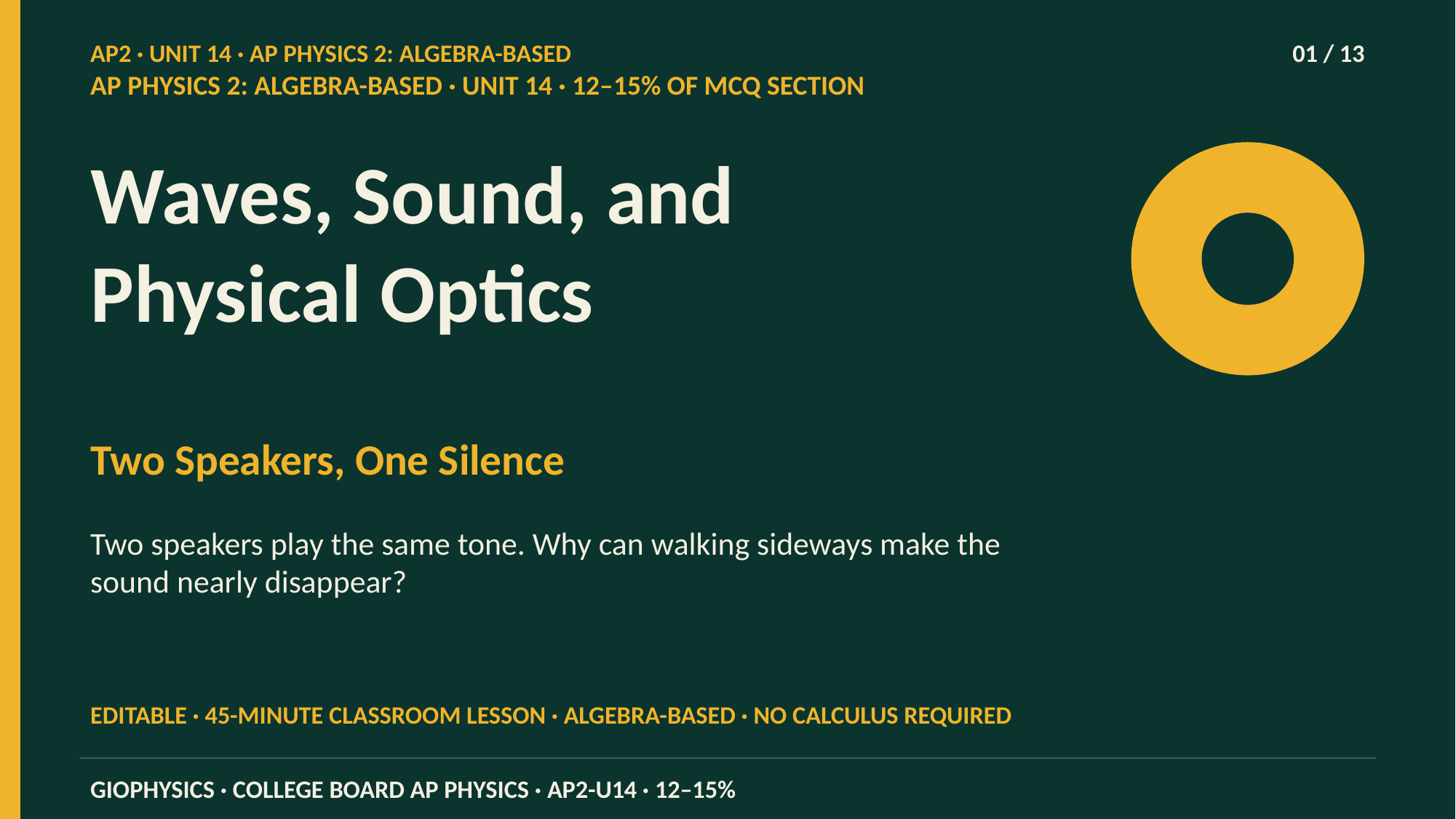

AP2 · UNIT 14 · AP PHYSICS 2: ALGEBRA-BASED
01 / 13
AP PHYSICS 2: ALGEBRA-BASED · UNIT 14 · 12–15% OF MCQ SECTION
Waves, Sound, and Physical Optics

Two Speakers, One Silence
Two speakers play the same tone. Why can walking sideways make the sound nearly disappear?
EDITABLE · 45-MINUTE CLASSROOM LESSON · ALGEBRA-BASED · NO CALCULUS REQUIRED

GIOPHYSICS · COLLEGE BOARD AP PHYSICS · AP2-U14 · 12–15%